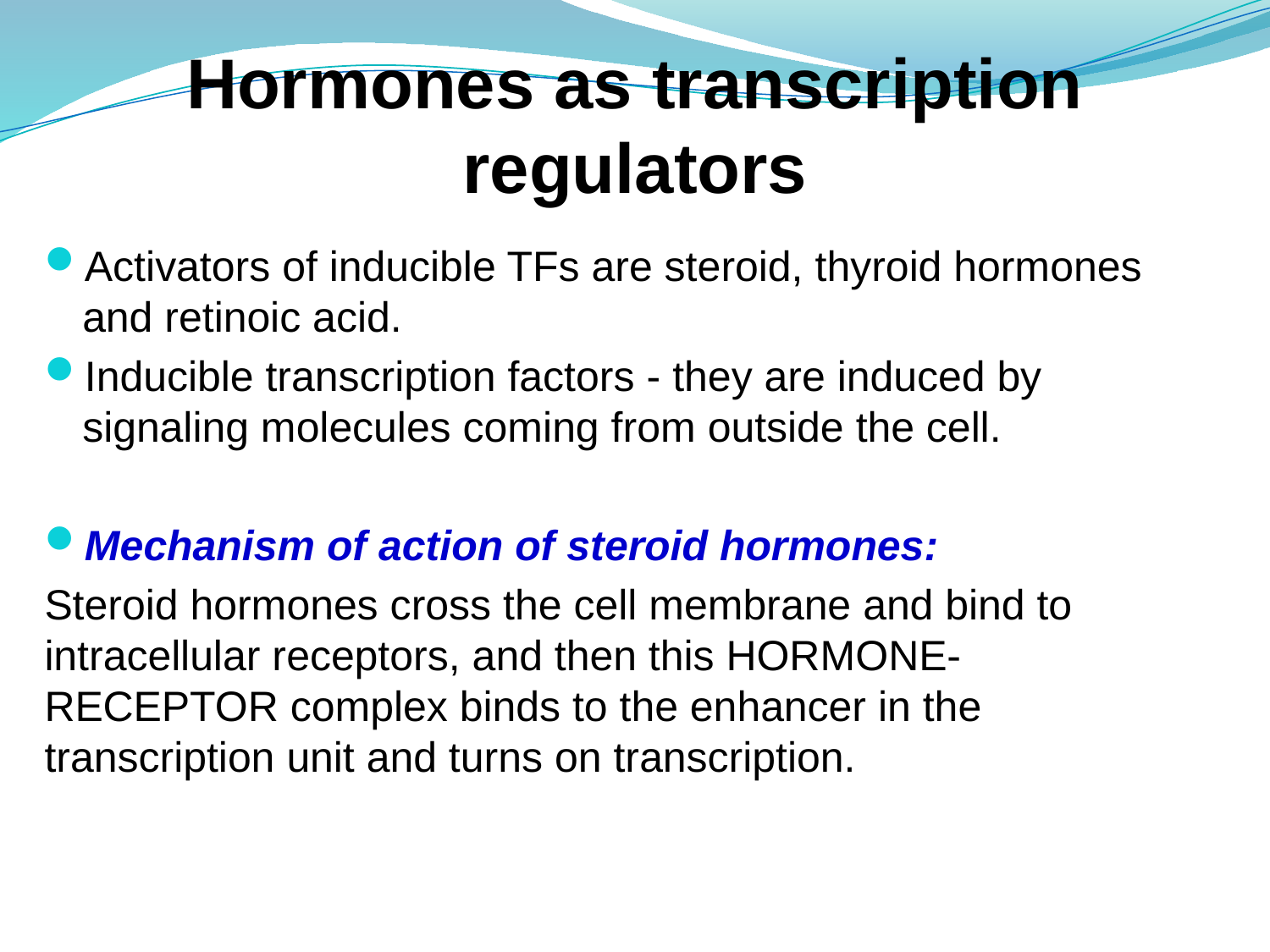

Hormones as transcription regulators
Activators of inducible TFs are steroid, thyroid hormones and retinoic acid.
Inducible transcription factors - they are induced by signaling molecules coming from outside the cell.

Mechanism of action of steroid hormones:
Steroid hormones cross the cell membrane and bind to intracellular receptors, and then this HORMONE-RECEPTOR complex binds to the enhancer in the transcription unit and turns on transcription.